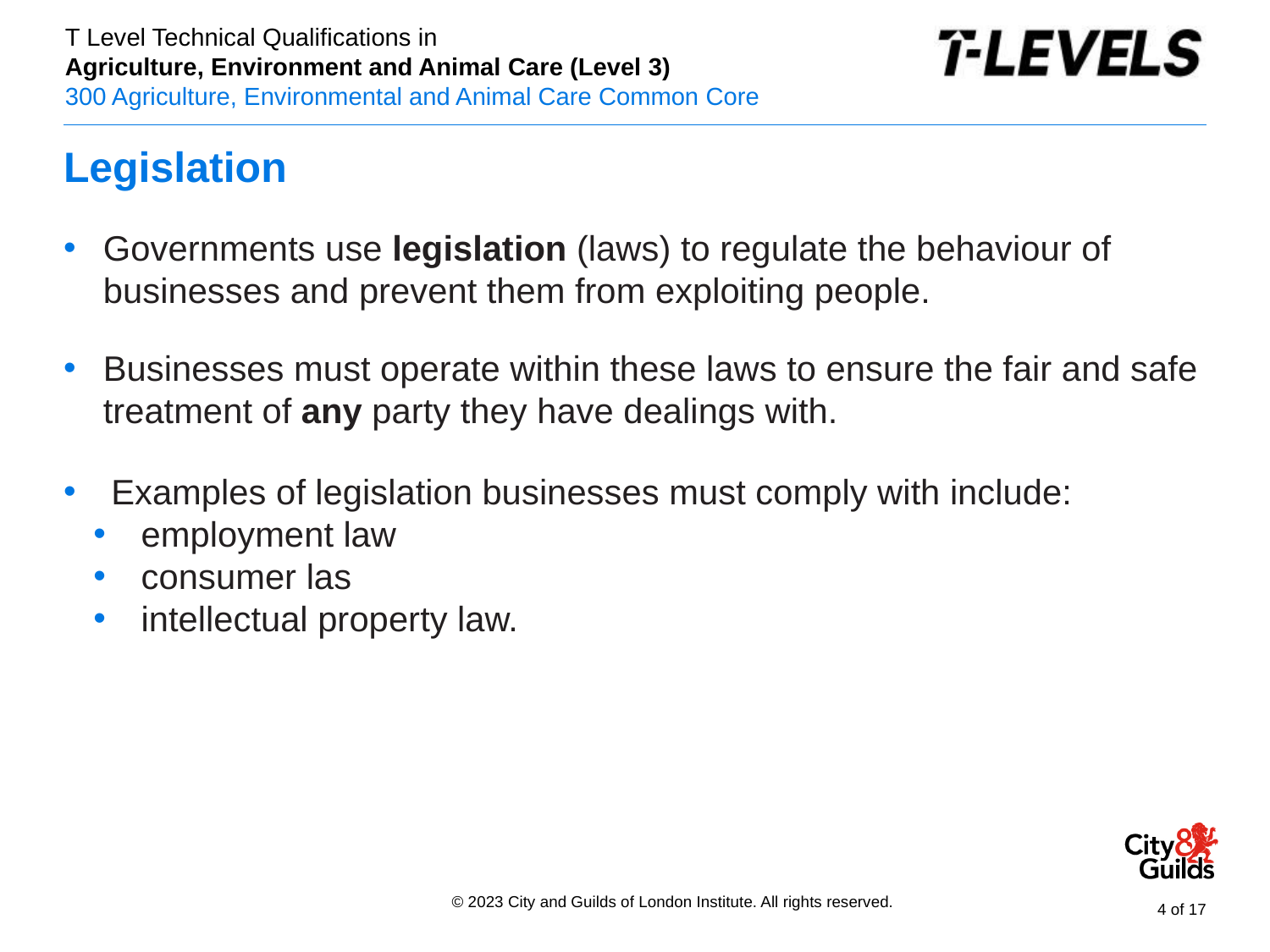

# Legislation
Governments use legislation (laws) to regulate the behaviour of businesses and prevent them from exploiting people.
Businesses must operate within these laws to ensure the fair and safe treatment of any party they have dealings with.
Examples of legislation businesses must comply with include:
employment law
consumer las
intellectual property law.